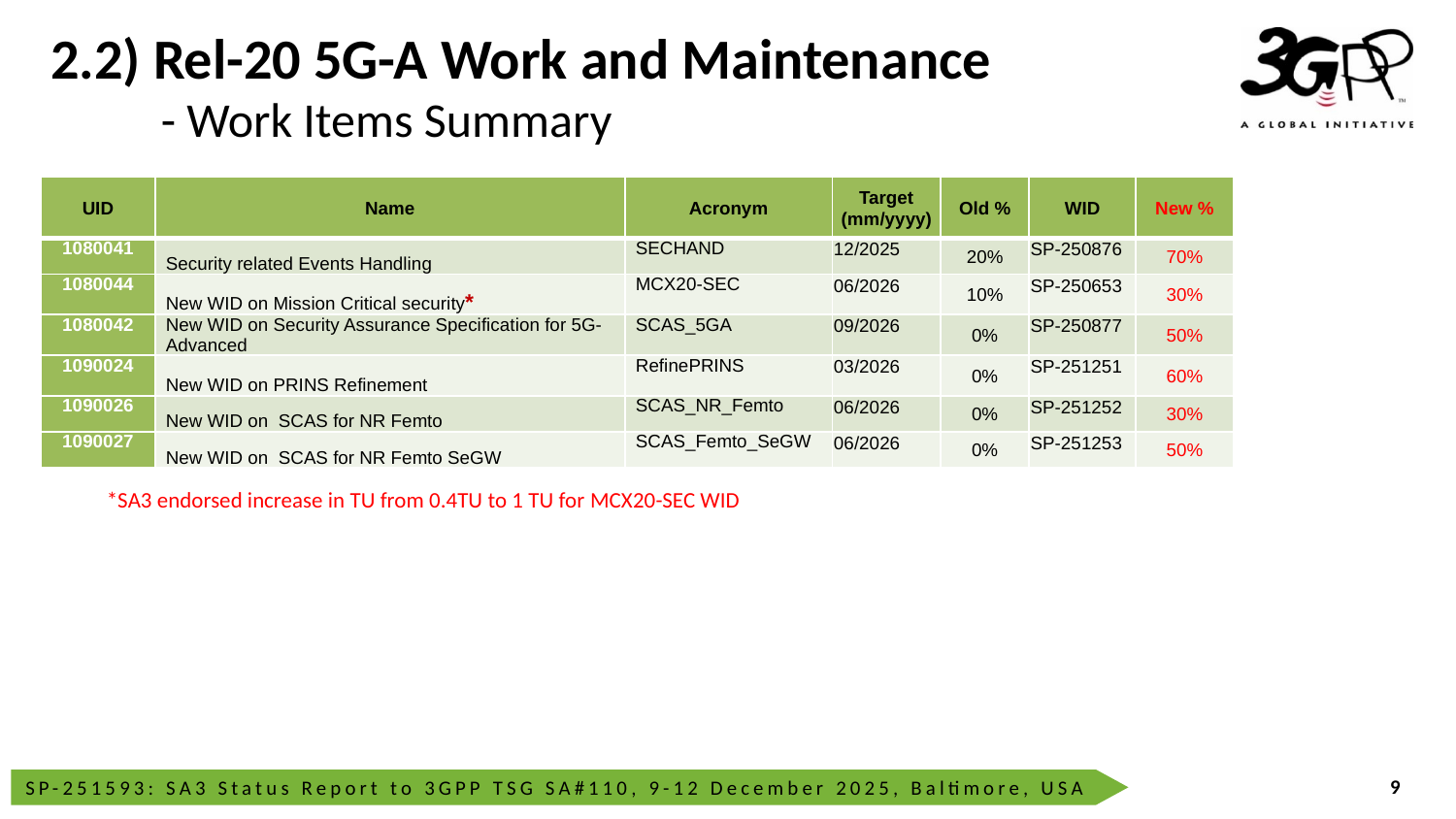

# 2.2) Rel-20 5G-A Work and Maintenance
- Work Items Summary
| UID | Name | Acronym | Target (mm/yyyy) | Old % | WID | New % |
| --- | --- | --- | --- | --- | --- | --- |
| 1080041 | Security related Events Handling | SECHAND | 12/2025 | 20% | SP-250876 | 70% |
| 1080044 | New WID on Mission Critical security\* | MCX20-SEC | 06/2026 | 10% | SP-250653 | 30% |
| 1080042 | New WID on Security Assurance Specification for 5G-Advanced | SCAS\_5GA | 09/2026 | 0% | SP-250877 | 50% |
| 1090024 | New WID on PRINS Refinement | RefinePRINS | 03/2026 | 0% | SP-251251 | 60% |
| 1090026 | New WID on SCAS for NR Femto | SCAS\_NR\_Femto | 06/2026 | 0% | SP-251252 | 30% |
| 1090027 | New WID on  SCAS for NR Femto SeGW | SCAS\_Femto\_SeGW | 06/2026 | 0% | SP-251253 | 50% |
*SA3 endorsed increase in TU from 0.4TU to 1 TU for MCX20-SEC WID